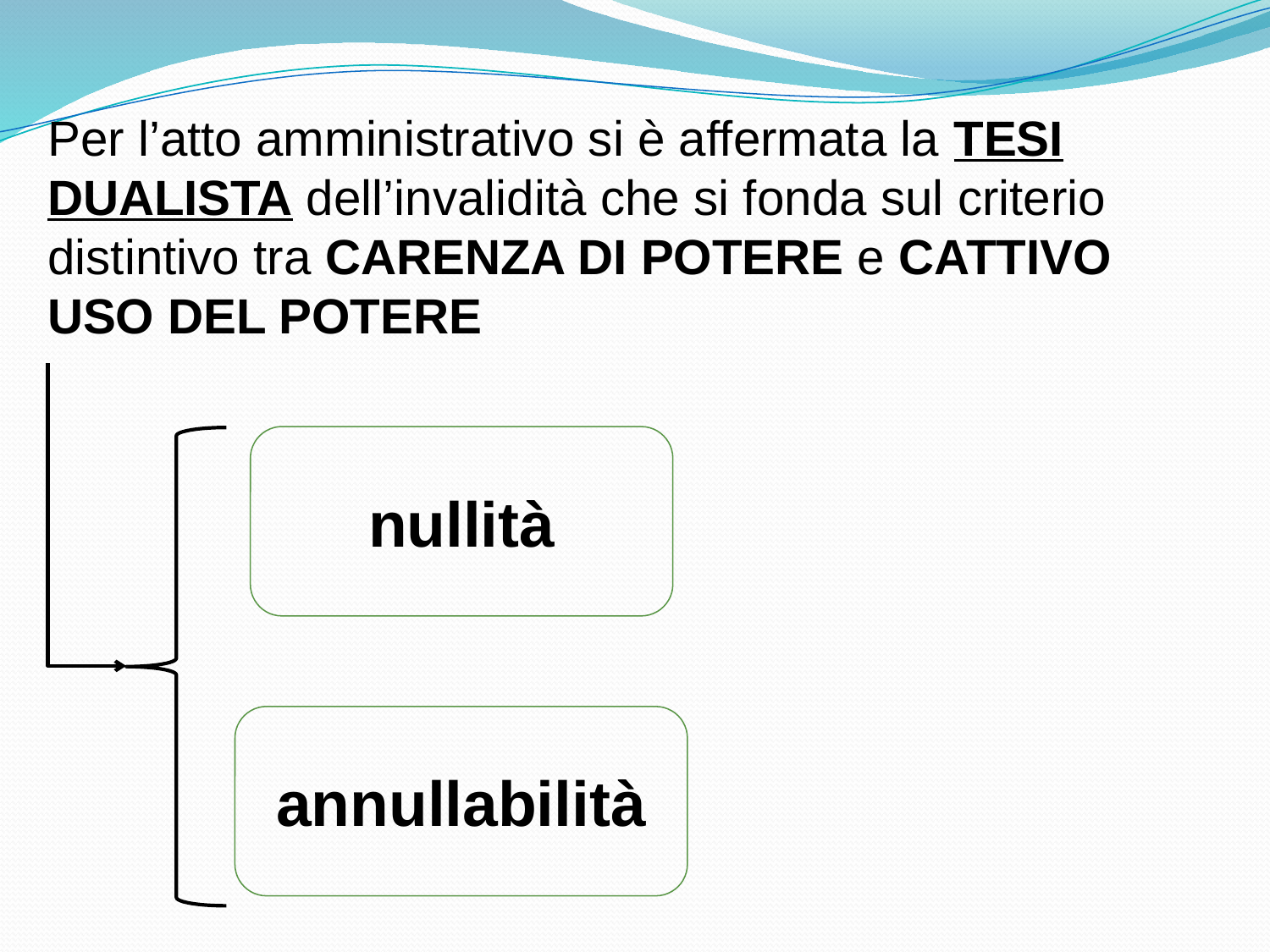

Per l’atto amministrativo si è affermata la TESI DUALISTA dell’invalidità che si fonda sul criterio distintivo tra CARENZA DI POTERE e CATTIVO USO DEL POTERE
nullità

annullabilità